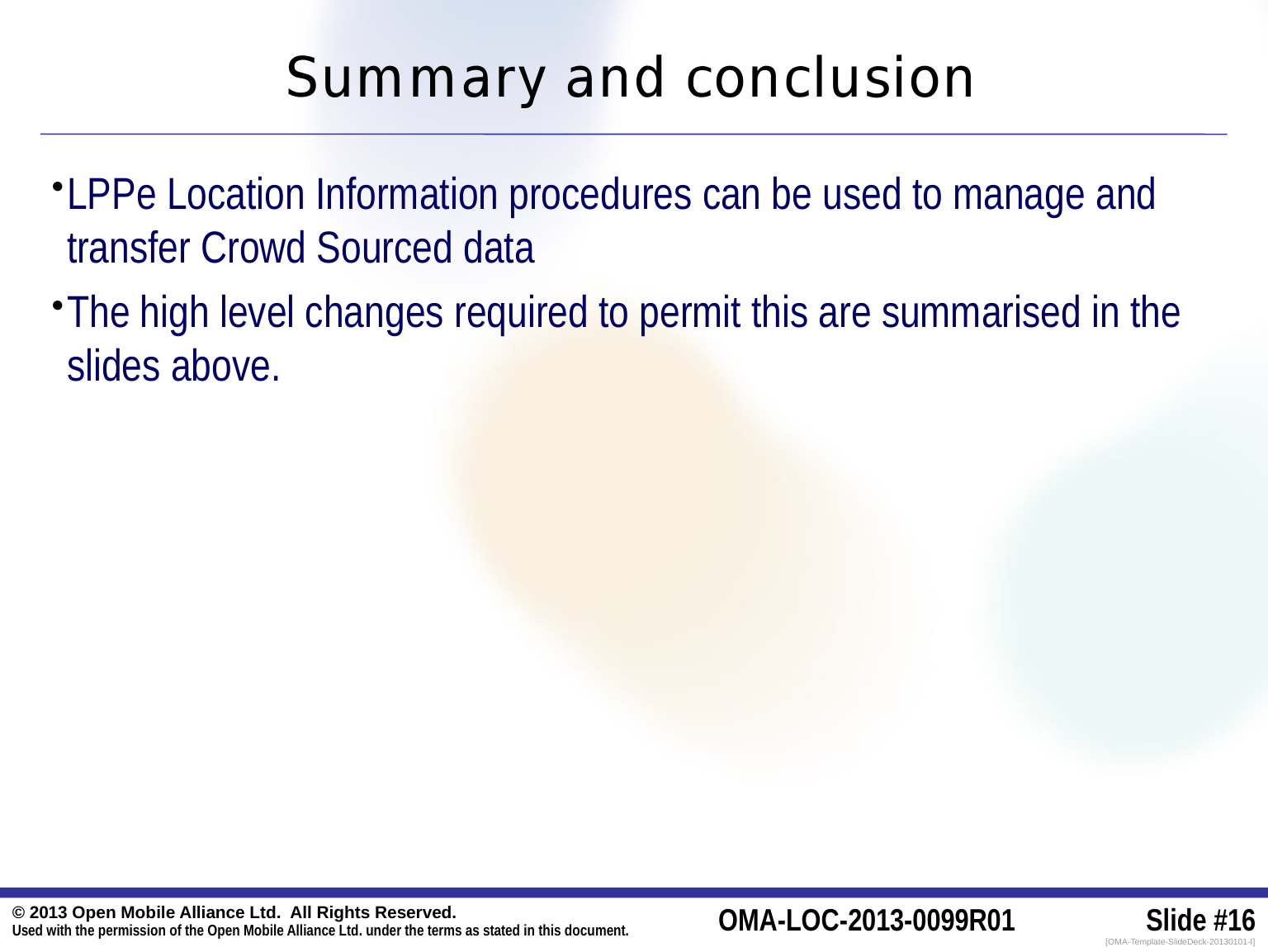

# Summary and conclusion
LPPe Location Information procedures can be used to manage and transfer Crowd Sourced data
The high level changes required to permit this are summarised in the slides above.